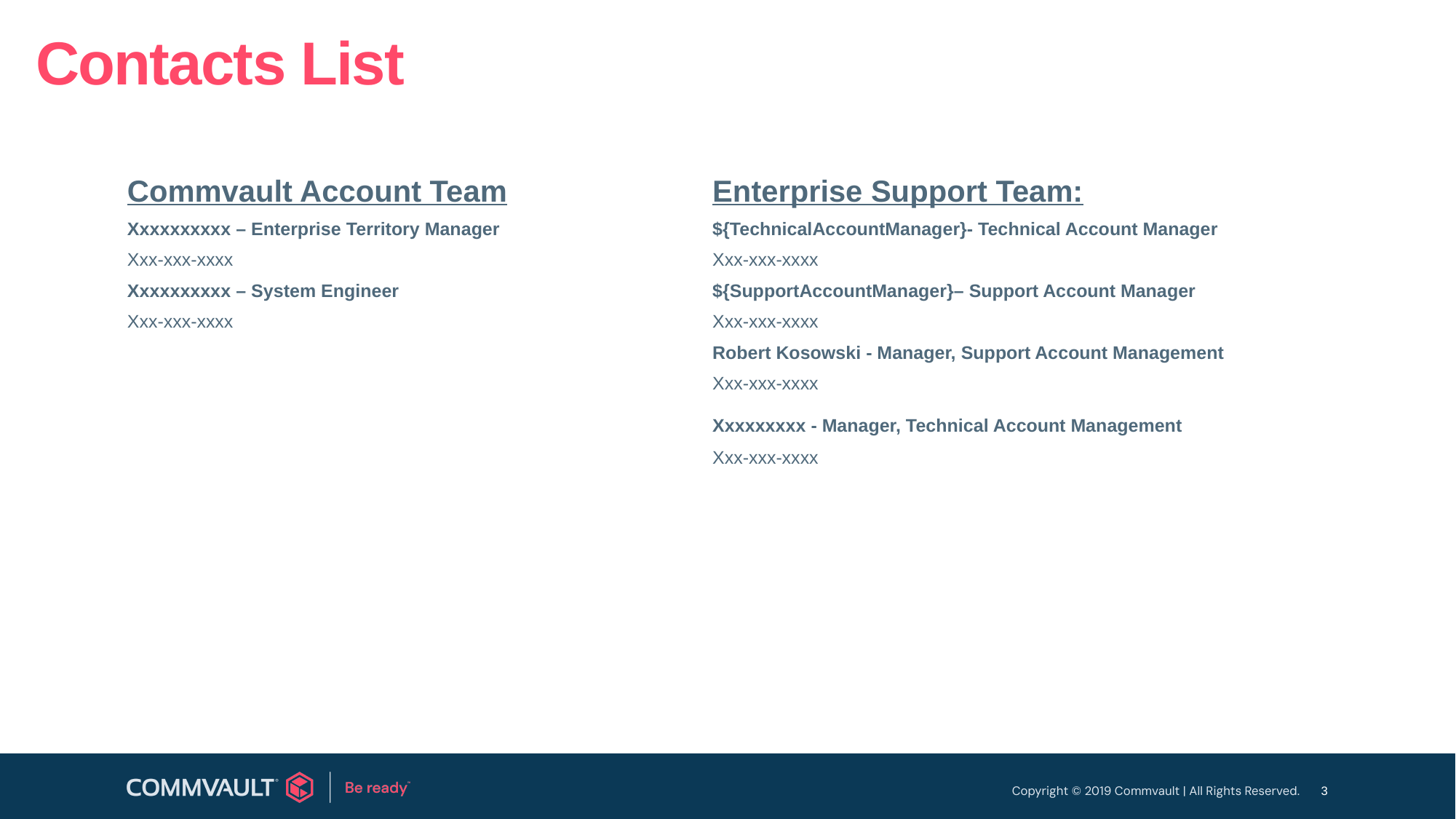

# Contacts List
Enterprise Support Team:
${TechnicalAccountManager}- Technical Account Manager
Xxx-xxx-xxxx
${SupportAccountManager}– Support Account Manager
Xxx-xxx-xxxx
Robert Kosowski - Manager, Support Account Management
Xxx-xxx-xxxx
Xxxxxxxxx - Manager, Technical Account Management
Xxx-xxx-xxxx
Commvault Account Team
Xxxxxxxxxx – Enterprise Territory Manager
Xxx-xxx-xxxx
Xxxxxxxxxx – System Engineer
Xxx-xxx-xxxx

3